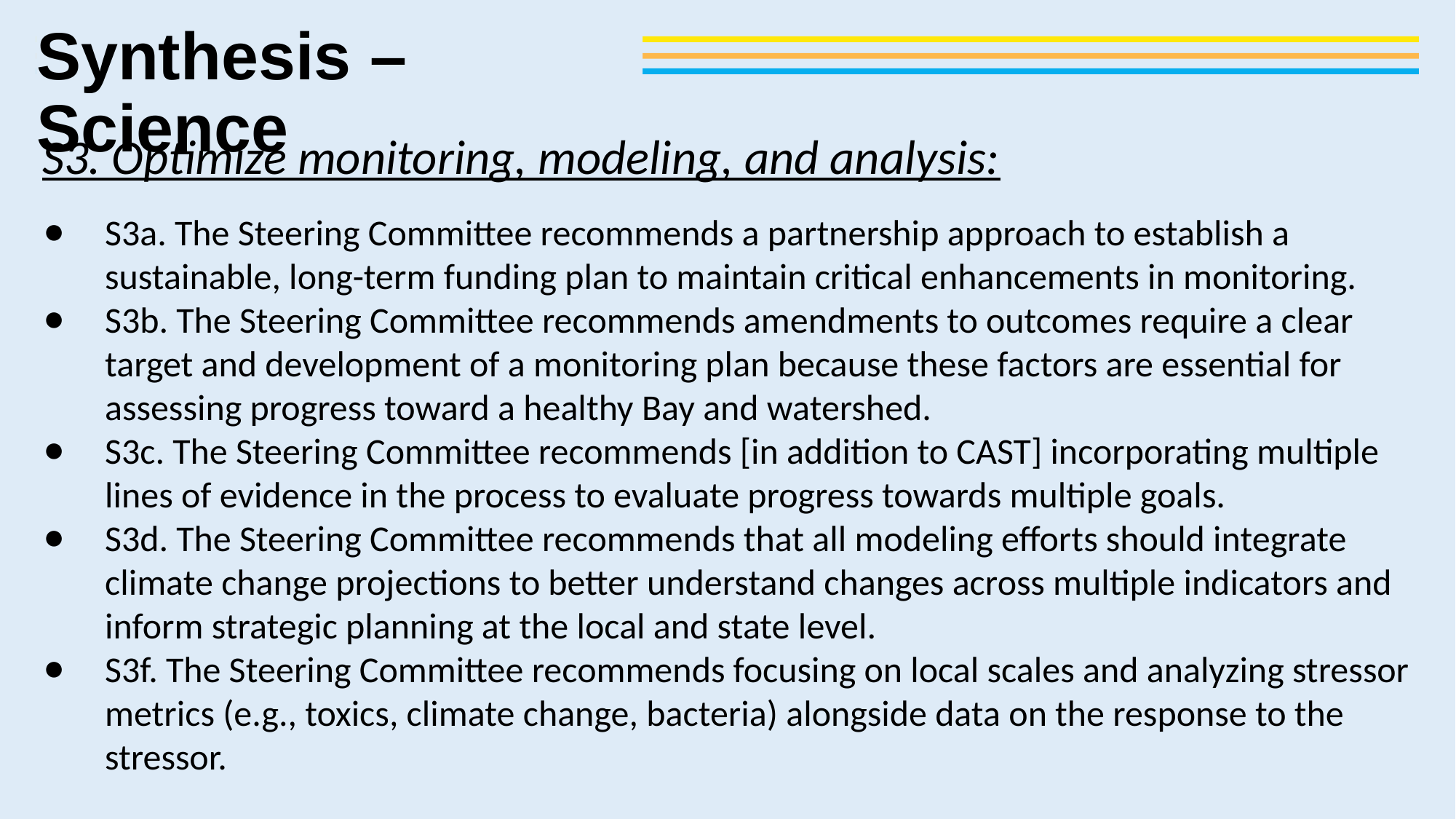

# Synthesis – Science
S3. Optimize monitoring, modeling, and analysis:

S3a. The Steering Committee recommends a partnership approach to establish a  sustainable, long-term funding plan to maintain critical enhancements in monitoring.
S3b. The Steering Committee recommends amendments to outcomes require a clear target and development of a monitoring plan because these factors are essential for assessing progress toward a healthy Bay and watershed.
S3c. The Steering Committee recommends [in addition to CAST] incorporating multiple lines of evidence in the process to evaluate progress towards multiple goals.
S3d. The Steering Committee recommends that all modeling efforts should integrate climate change projections to better understand changes across multiple indicators and inform strategic planning at the local and state level.
S3f. The Steering Committee recommends focusing on local scales and analyzing stressor metrics (e.g., toxics, climate change, bacteria) alongside data on the response to the stressor.